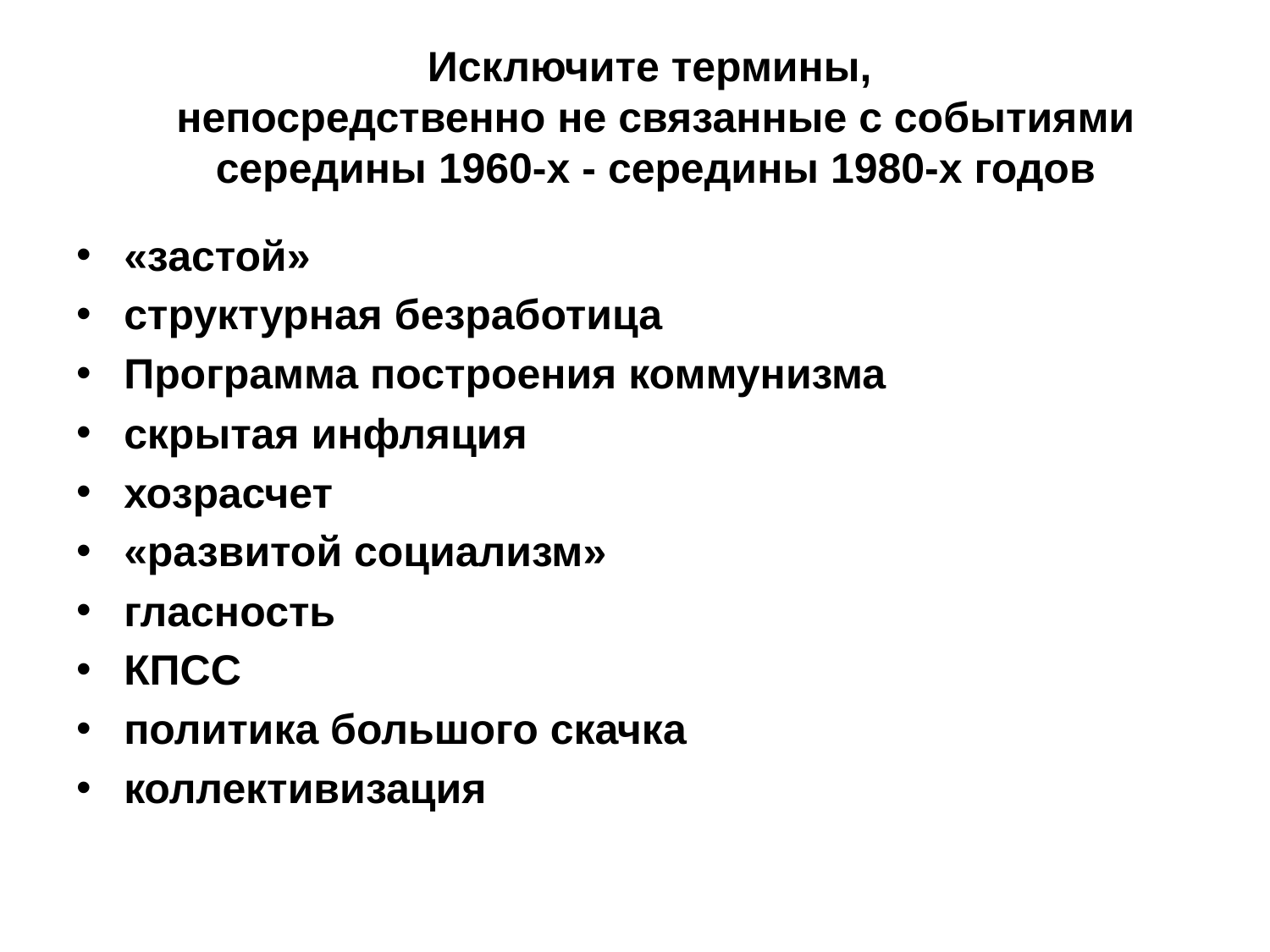

# Исключите термины, непосредственно не связанные с событиями середины 1960-х - середины 1980-х годов
«застой»
структурная безработица
Программа построения коммунизма
скрытая инфляция
хозрасчет
«развитой социализм»
гласность
КПСС
политика большого скачка
коллективизация